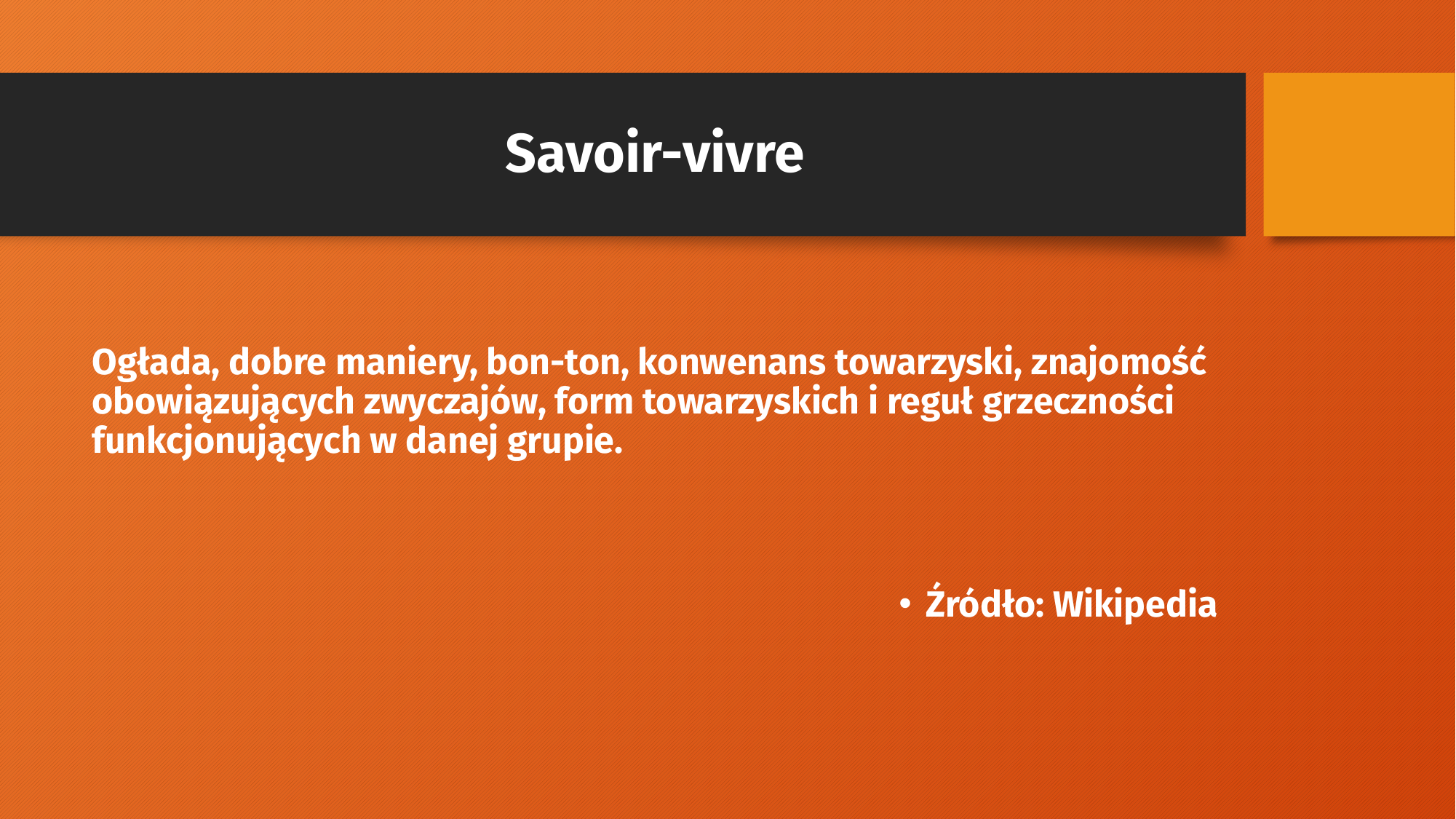

# Savoir-vivre

Ogłada, dobre maniery, bon-ton, konwenans towarzyski, znajomość obowiązujących zwyczajów, form towarzyskich i reguł grzeczności funkcjonujących w danej grupie.

Źródło: Wikipedia